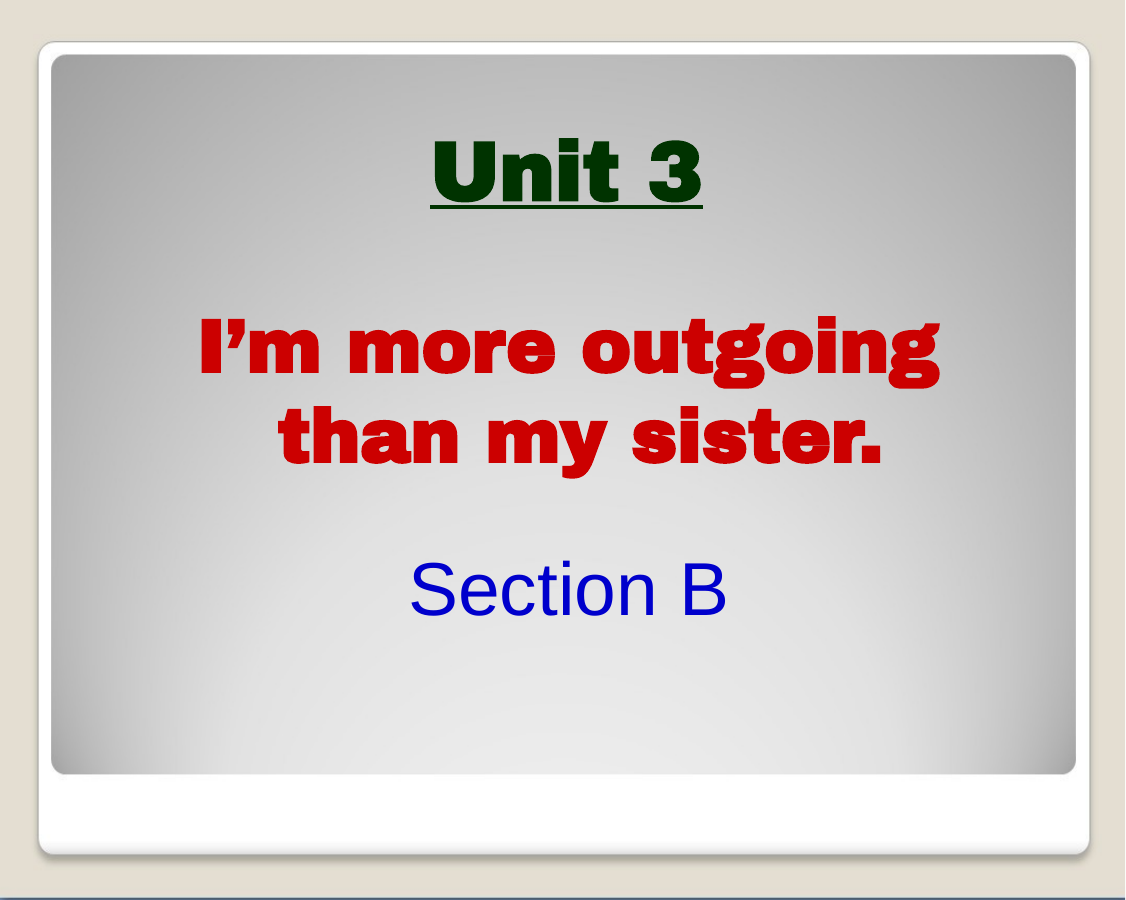

Unit 3
I’m more outgoing
than my sister.
Section B